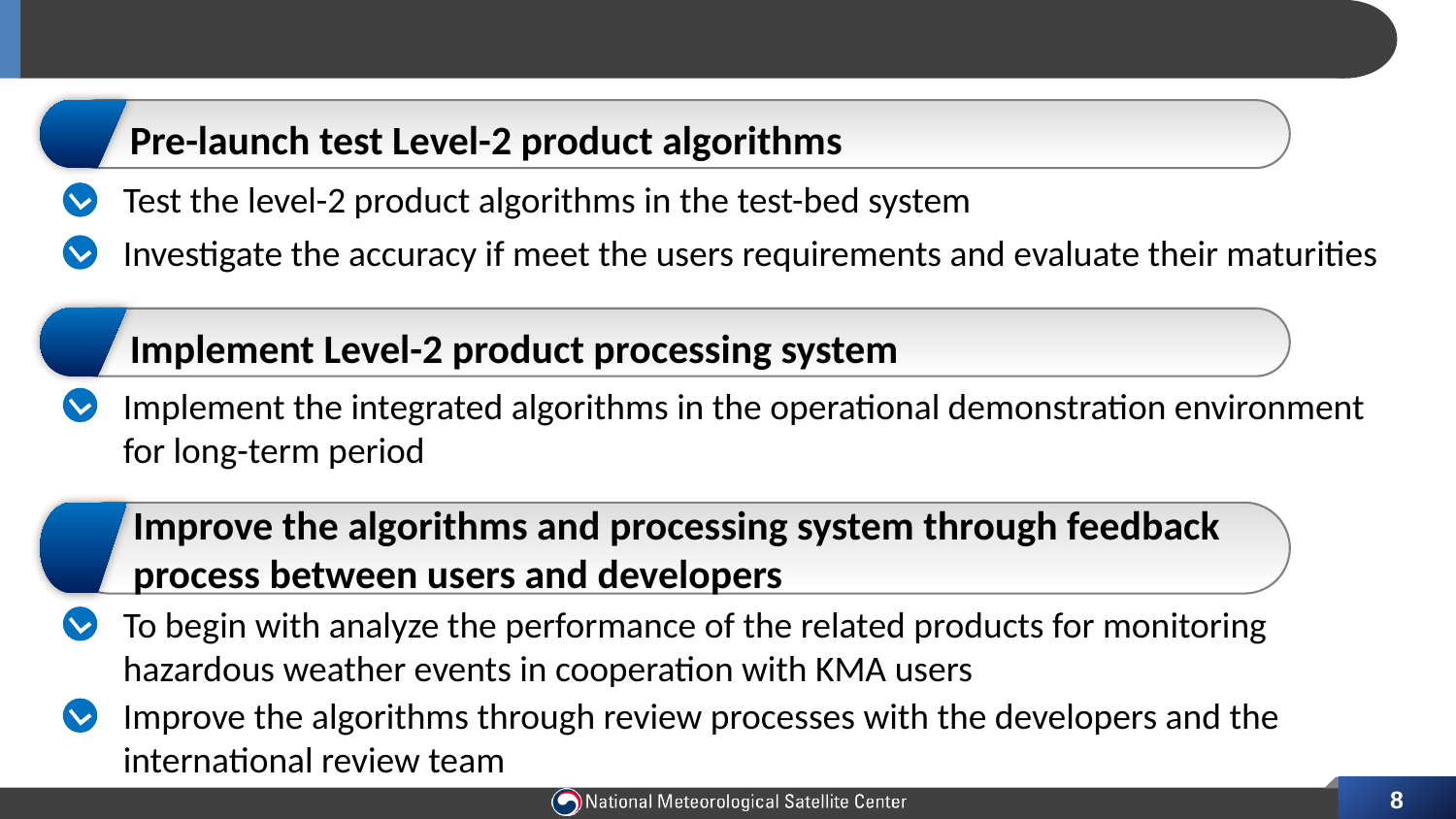

# Pre-launch Status of Algorithms
I
Pre-launch test Level-2 product algorithms
Test the level-2 product algorithms in the test-bed system

Investigate the accuracy if meet the users requirements and evaluate their maturities

II
Implement Level-2 product processing system
Implement the integrated algorithms in the operational demonstration environment for long-term period

III
Improve the algorithms and processing system through feedback process between users and developers
To begin with analyze the performance of the related products for monitoring hazardous weather events in cooperation with KMA users

Improve the algorithms through review processes with the developers and the international review team

8